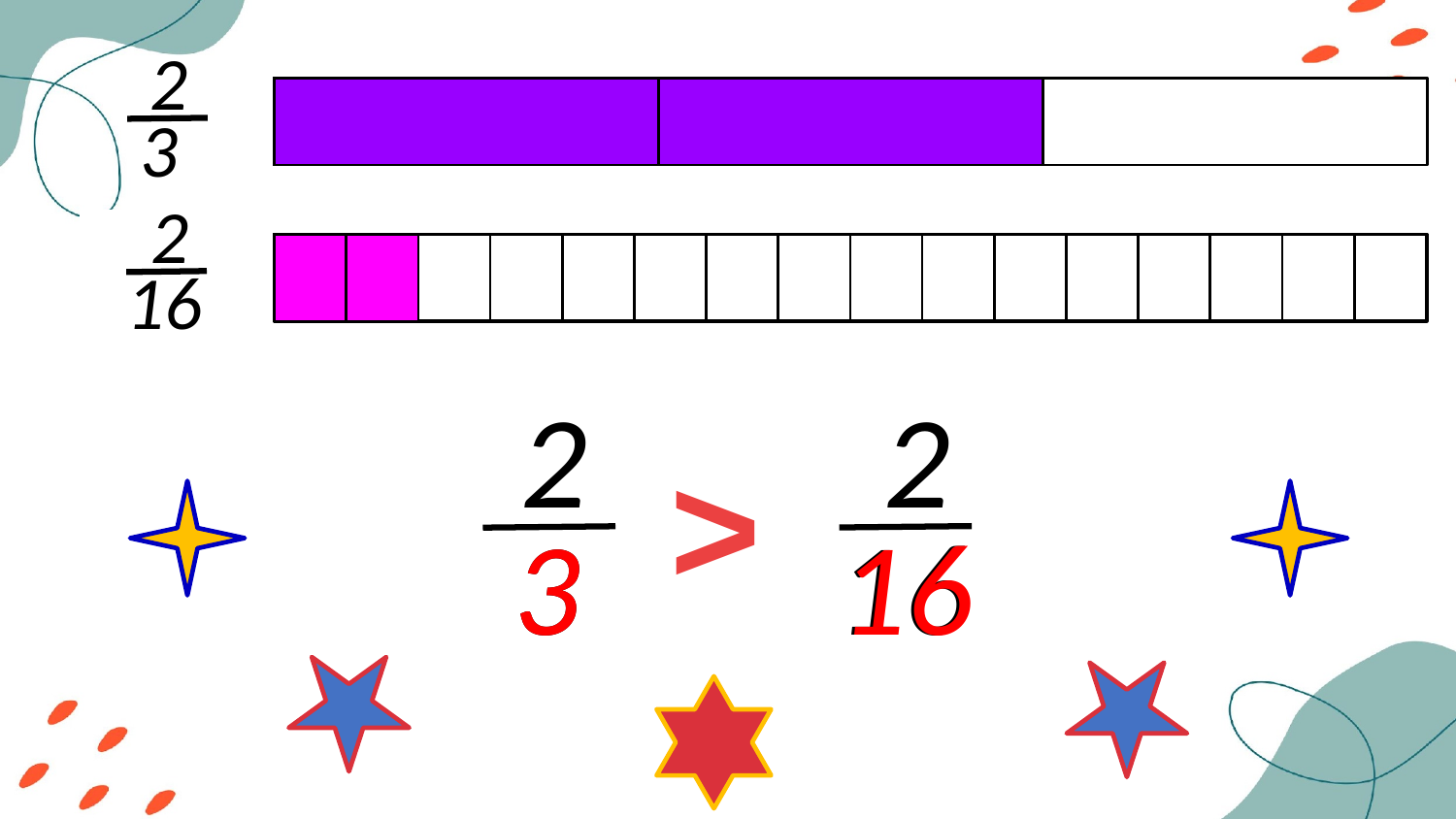

2

|  |  |  |
| --- | --- | --- |
|  |  |  |
| --- | --- | --- |
3
2

|  |  |  |  |  |  |  |  |  |  |  |  |  |  |  |  |
| --- | --- | --- | --- | --- | --- | --- | --- | --- | --- | --- | --- | --- | --- | --- | --- |
|  |  |  |  |  |  |  |  |  |  |  |  |  |  |  |  |
| --- | --- | --- | --- | --- | --- | --- | --- | --- | --- | --- | --- | --- | --- | --- | --- |

16
2
2
>

3
16
3
16